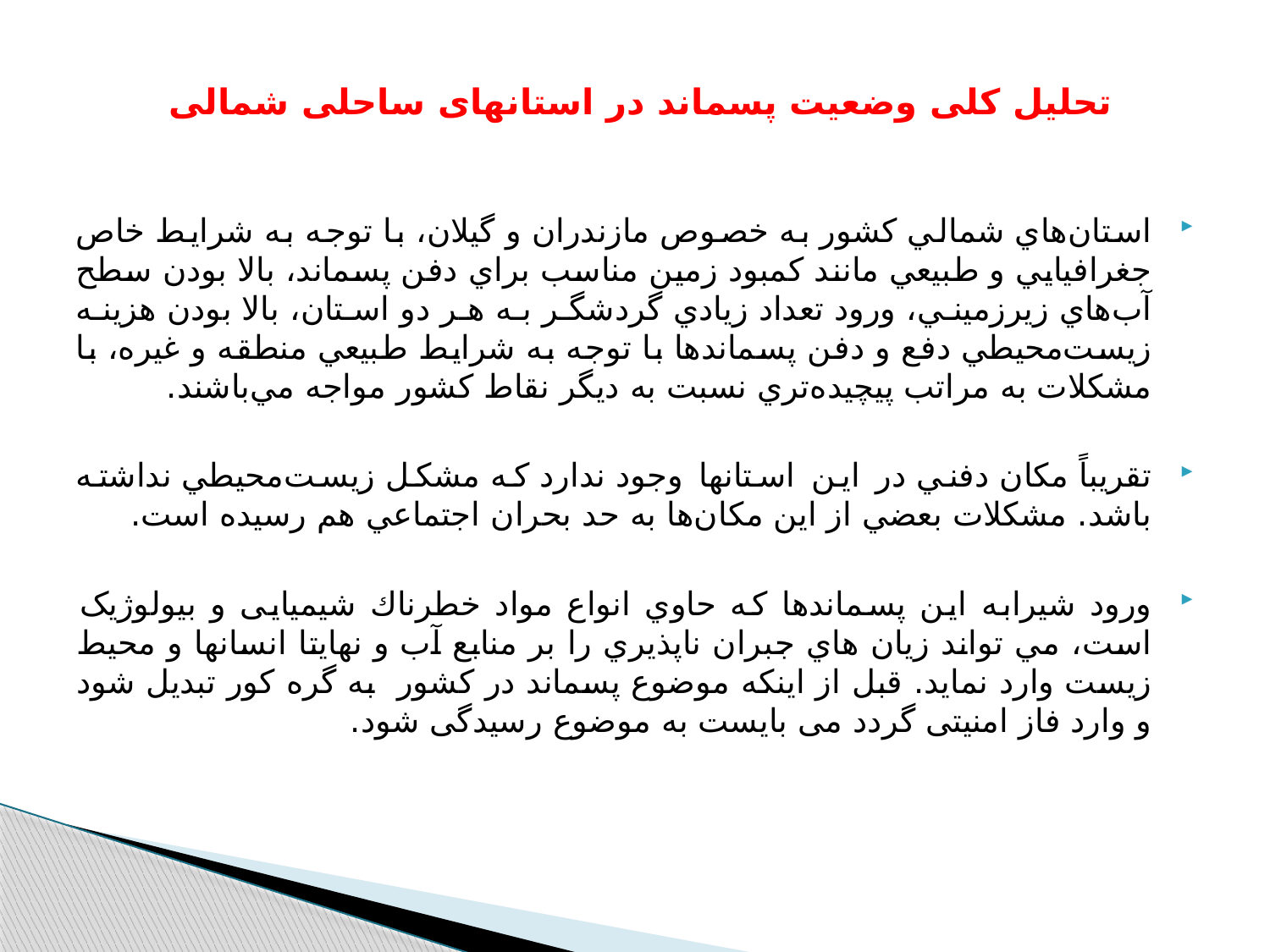

# تحلیل کلی وضعیت پسماند در استانهای ساحلی شمالی

استان‌هاي شمالي كشور به ‌خصوص مازندران و گيلان، با توجه به شرايط خاص جغرافيايي و طبيعي مانند كمبود زمين مناسب براي دفن پسماند، بالا بودن سطح آب‌هاي زيرزميني، ورود تعداد زيادي گردشگر به هر دو استان، بالا بودن هزينه زيست‌محيطي دفع و دفن پسماندها با توجه به شرايط طبيعي منطقه و غيره، با مشكلات به مراتب پيچيده‌تري نسبت به ديگر نقاط كشور مواجه مي‌باشند.

تقريباً مكان دفني در این استانها وجود ندارد كه مشكل زيست‌محيطي نداشته باشد. مشكلات بعضي از اين مكان‌ها به حد بحران اجتماعي هم رسيده است.

ورود شيرابه اين پسماندها كه حاوي انواع مواد خطرناك شیميایی و بیولوژیک است، مي تواند زيان هاي جبران ناپذيري را بر منابع آب و نهایتا انسانها و محیط زیست وارد نماید. قبل از اینکه موضوع پسماند در کشور  به گره کور تبدیل شود و وارد فاز امنیتی گردد می بایست به موضوع رسیدگی شود.